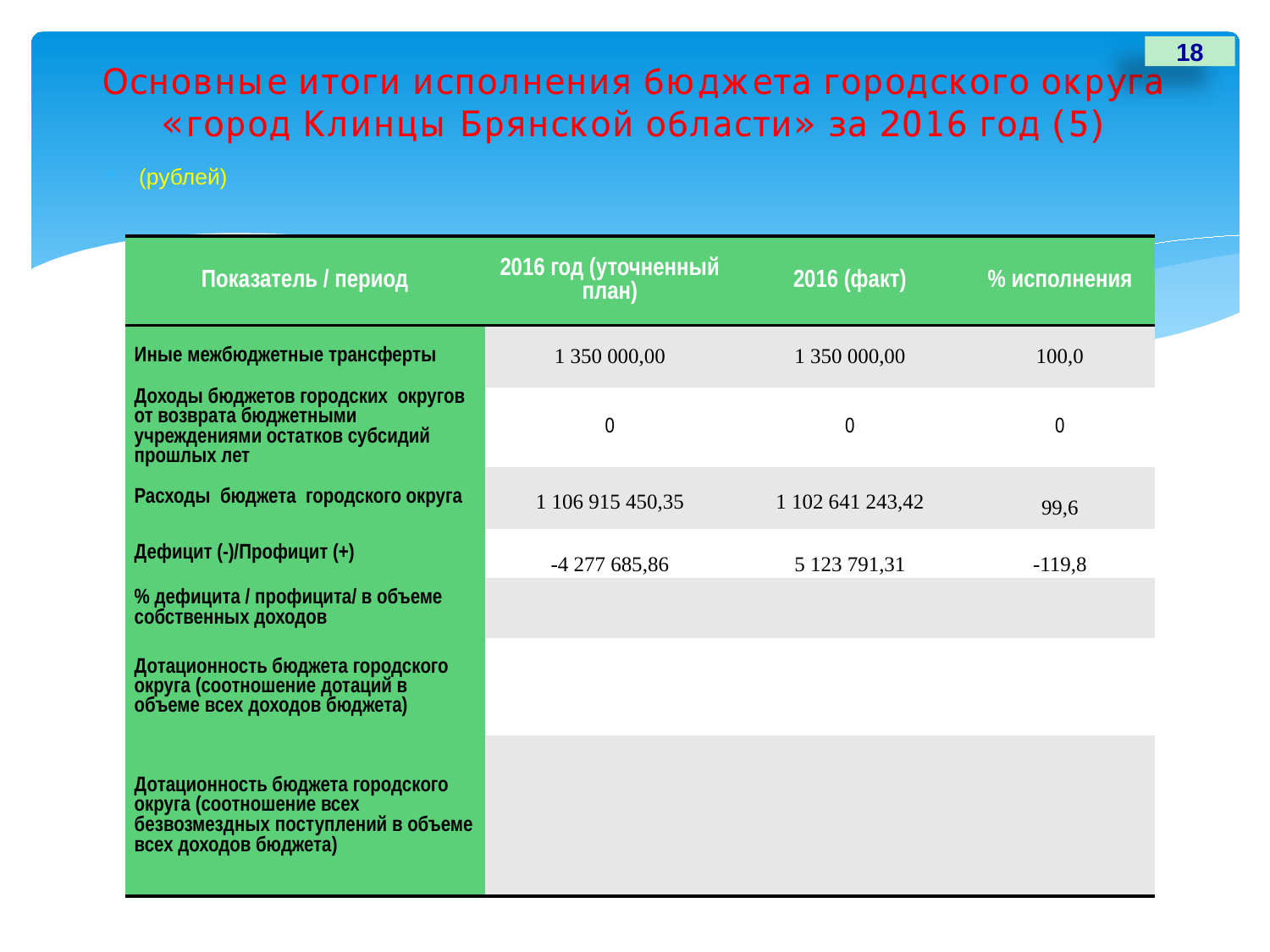

18
# Основные итоги исполнения бюджета городского округа «город Клинцы Брянской области» за 2016 год (5)
(рублей)

| Показатель / период | 2016 год (уточненный план) | 2016 (факт) | % исполнения |
| --- | --- | --- | --- |
| Иные межбюджетные трансферты | 1 350 000,00 | 1 350 000,00 | 100,0 |
| Доходы бюджетов городских округов от возврата бюджетными учреждениями остатков субсидий прошлых лет | 0 | 0 | 0 |
| Расходы бюджета городского округа | 1 106 915 450,35 | 1 102 641 243,42 | 99,6 |
| Дефицит (-)/Профицит (+) | -4 277 685,86 | 5 123 791,31 | -119,8 |
| % дефицита / профицита/ в объеме собственных доходов |  |  |  |
| Дотационность бюджета городского округа (соотношение дотаций в объеме всех доходов бюджета) |  |  |  |
| Дотационность бюджета городского округа (соотношение всех безвозмездных поступлений в объеме всех доходов бюджета) |  |  |  |